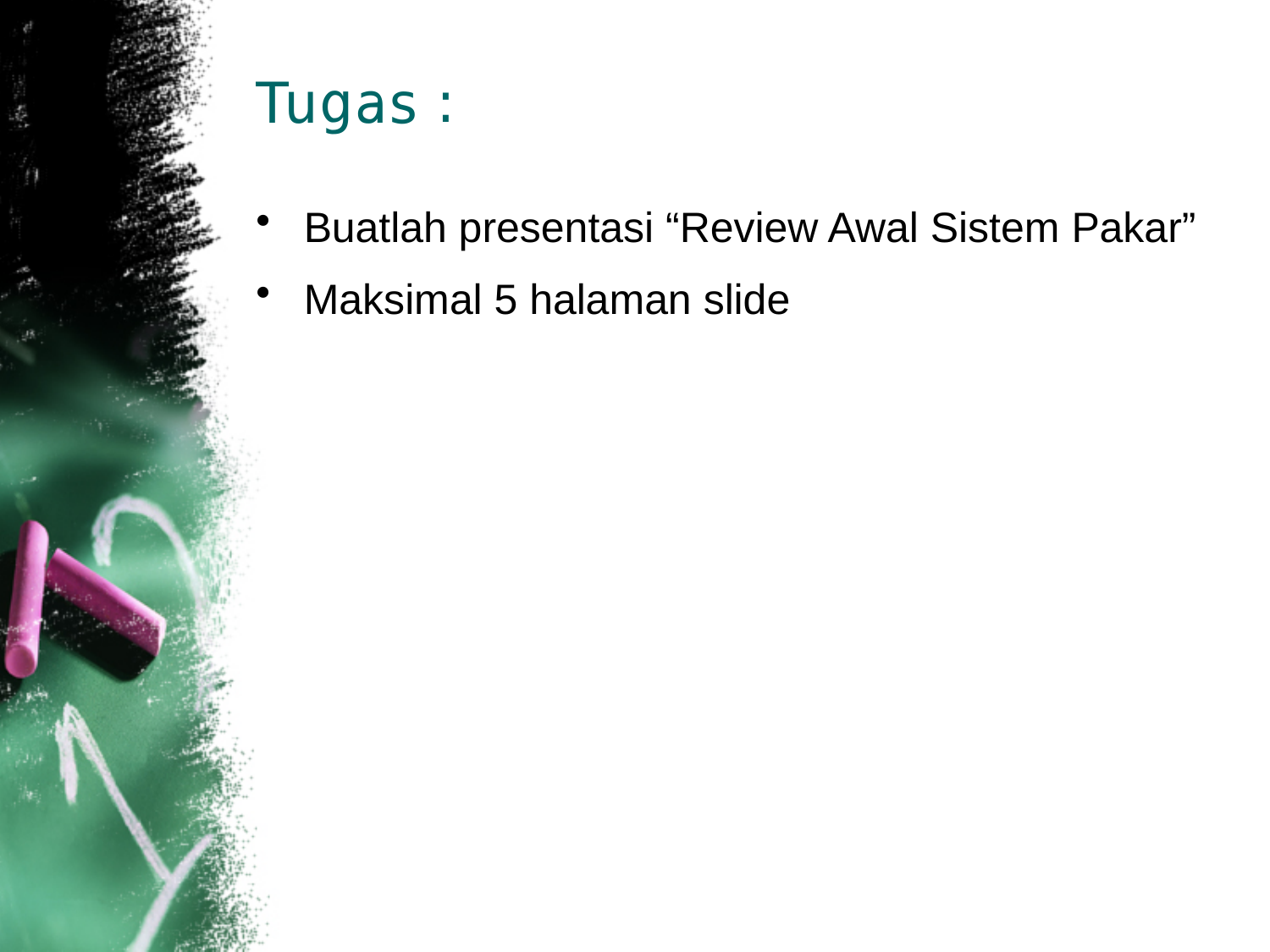

# Tugas :
Buatlah presentasi “Review Awal Sistem Pakar”
Maksimal 5 halaman slide